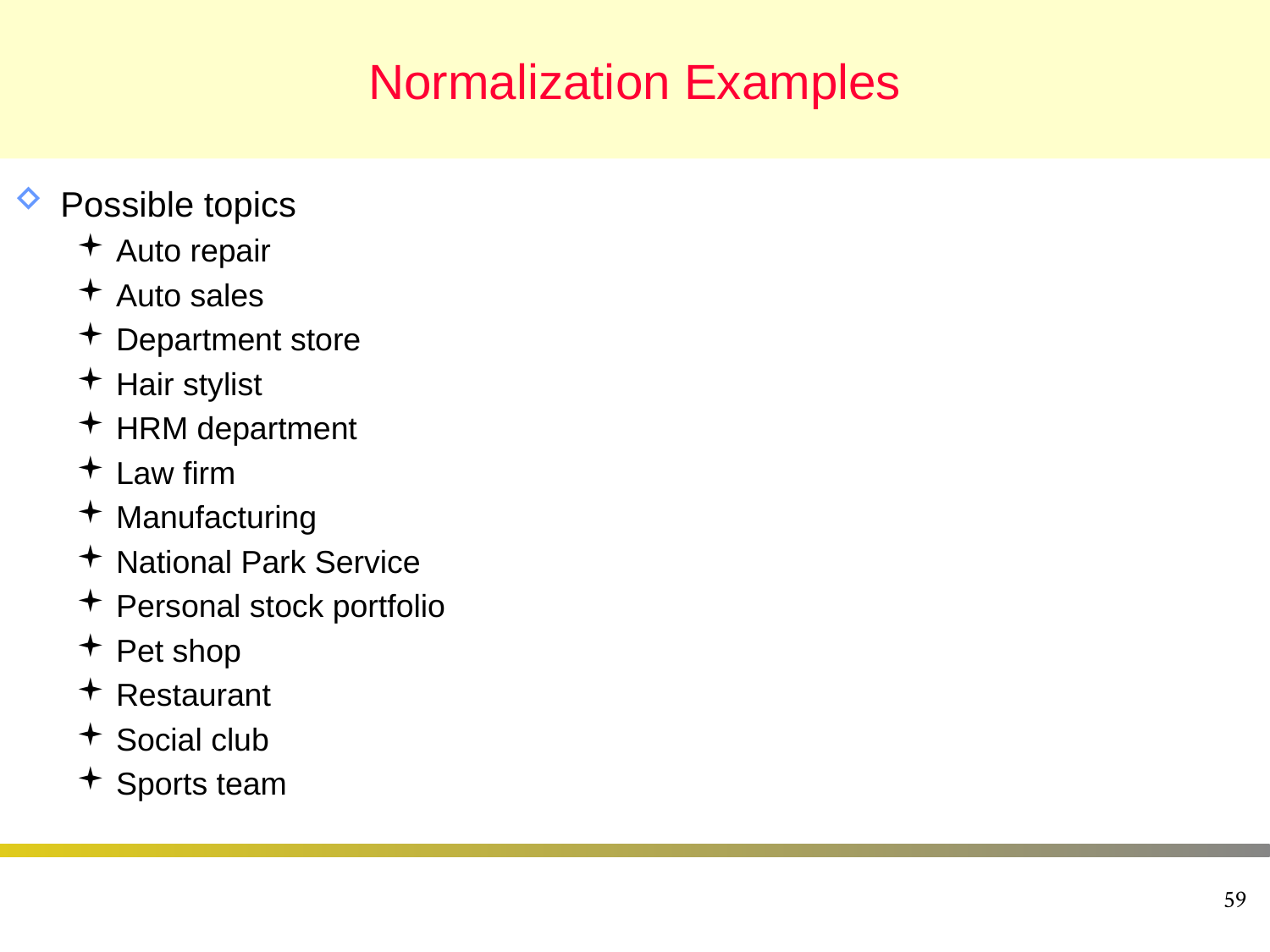

# Normalization Examples
Possible topics
Auto repair
Auto sales
Department store
Hair stylist
HRM department
Law firm
Manufacturing
National Park Service
Personal stock portfolio
Pet shop
Restaurant
Social club
Sports team
59